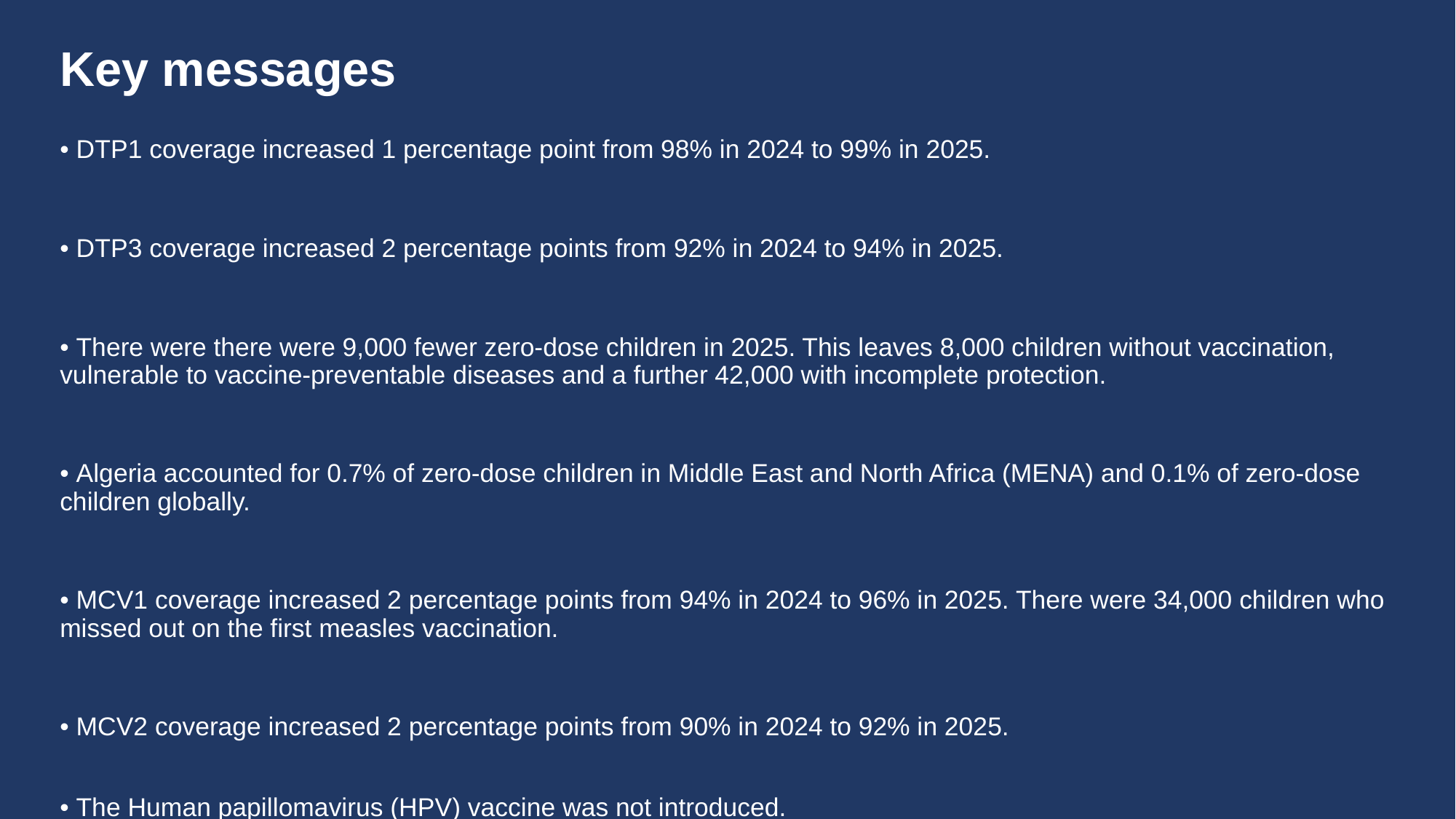

# Key messages
• DTP1 coverage increased 1 percentage point from 98% in 2024 to 99% in 2025.

• DTP3 coverage increased 2 percentage points from 92% in 2024 to 94% in 2025.

• There were there were 9,000 fewer zero-dose children in 2025. This leaves 8,000 children without vaccination, vulnerable to vaccine-preventable diseases and a further 42,000 with incomplete protection.

• Algeria accounted for 0.7% of zero-dose children in Middle East and North Africa (MENA) and 0.1% of zero-dose children globally.

• MCV1 coverage increased 2 percentage points from 94% in 2024 to 96% in 2025. There were 34,000 children who missed out on the first measles vaccination.

• MCV2 coverage increased 2 percentage points from 90% in 2024 to 92% in 2025.

• The Human papillomavirus (HPV) vaccine was not introduced.